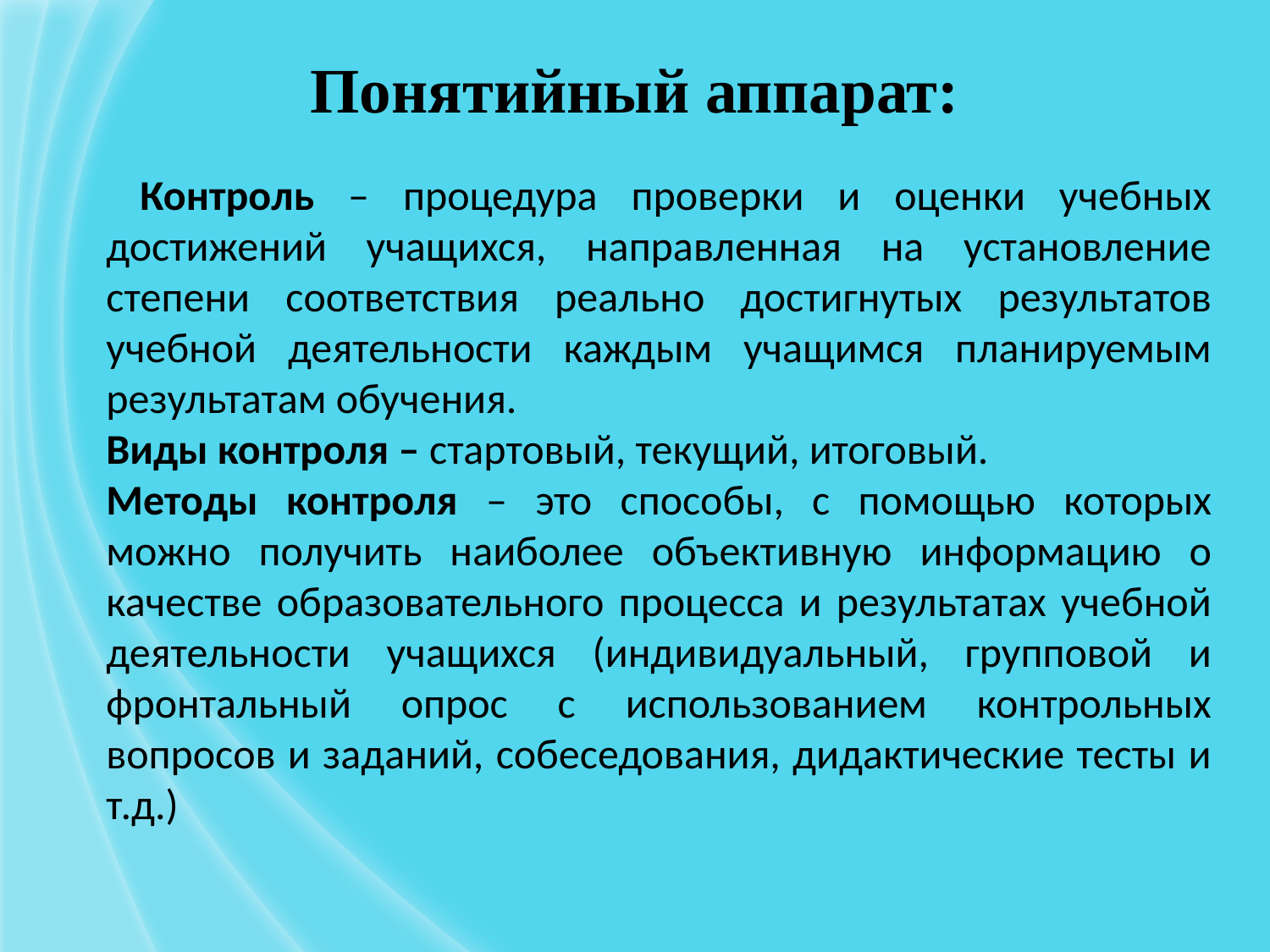

# Понятийный аппарат:
 Контроль – процедура проверки и оценки учебных достижений учащихся, направленная на установление степени соответствия реально достигнутых результатов учебной деятельности каждым учащимся планируемым результатам обучения.
Виды контроля – стартовый, текущий, итоговый.
Методы контроля – это способы, с помощью которых можно получить наиболее объективную информацию о качестве образовательного процесса и результатах учебной деятельности учащихся (индивидуальный, групповой и фронтальный опрос с использованием контрольных вопросов и заданий, собеседования, дидактические тесты и т.д.)